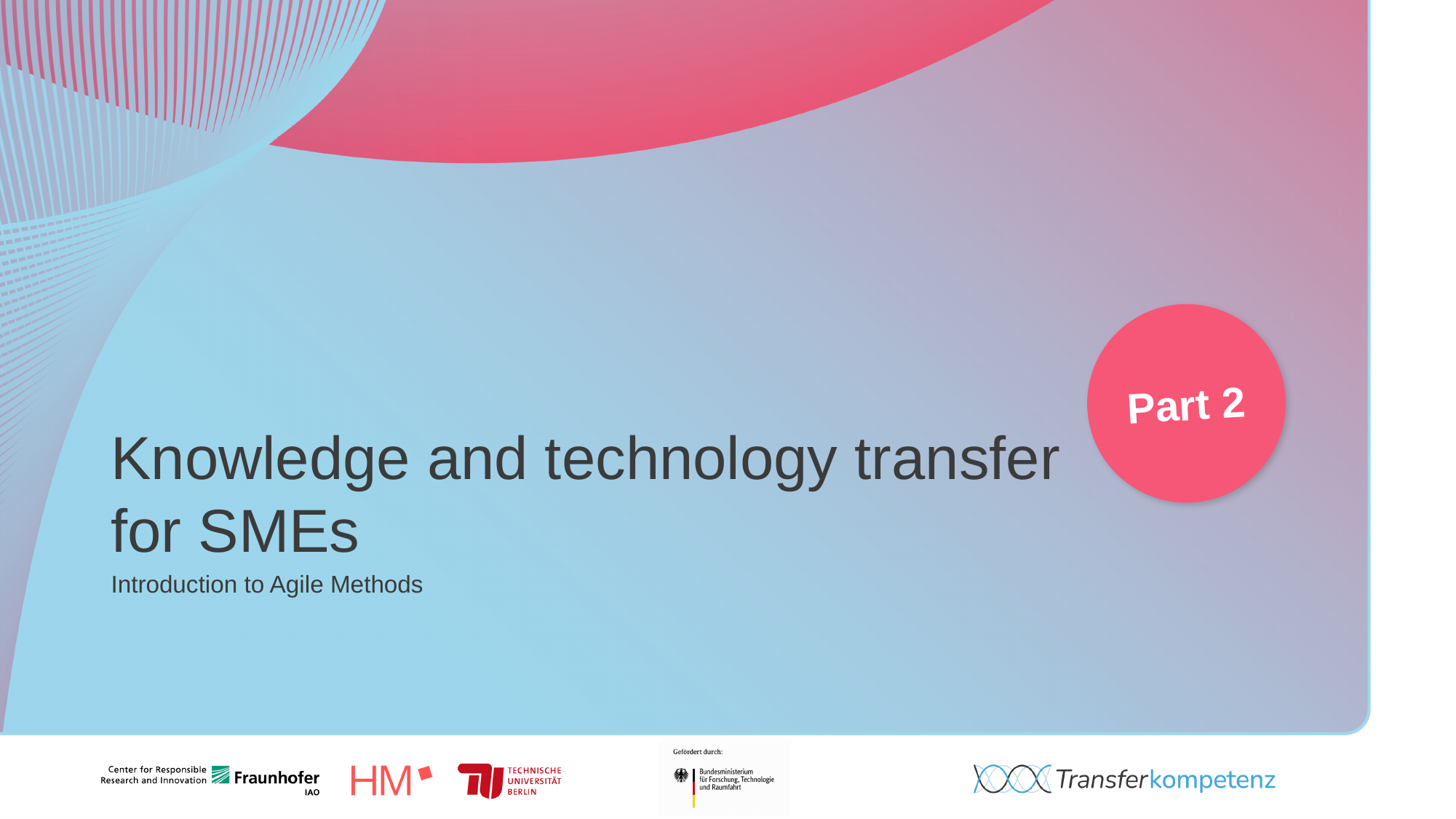

# Knowledge and technology transfer for SMEs
Part 2
Introduction to Agile Methods